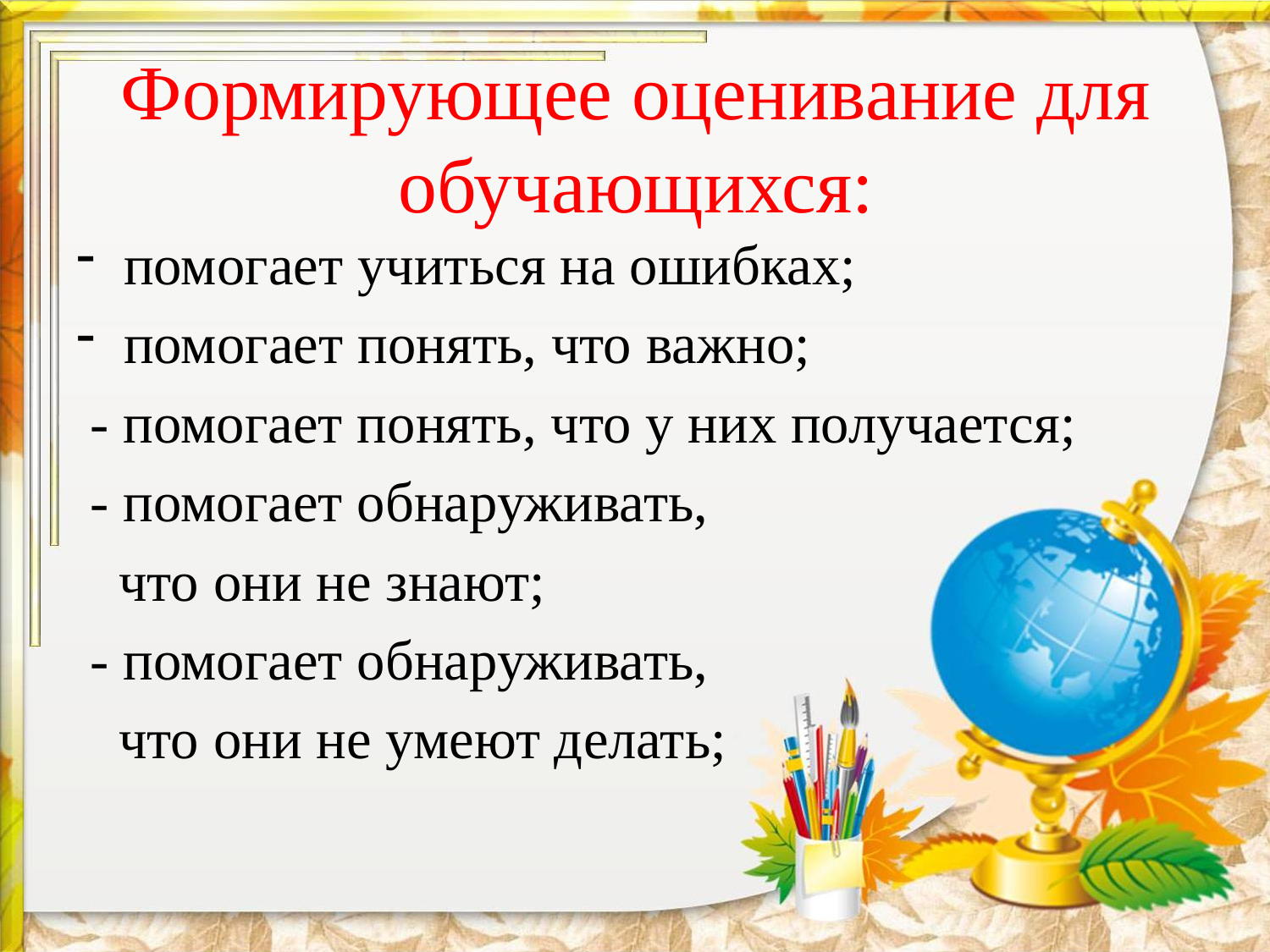

# Формирующее оценивание для обучающихся:
помогает учиться на ошибках;
помогает понять, что важно;
 - помогает понять, что у них получается;
 - помогает обнаруживать,
   что они не знают;
 - помогает обнаруживать,
   что они не умеют делать;